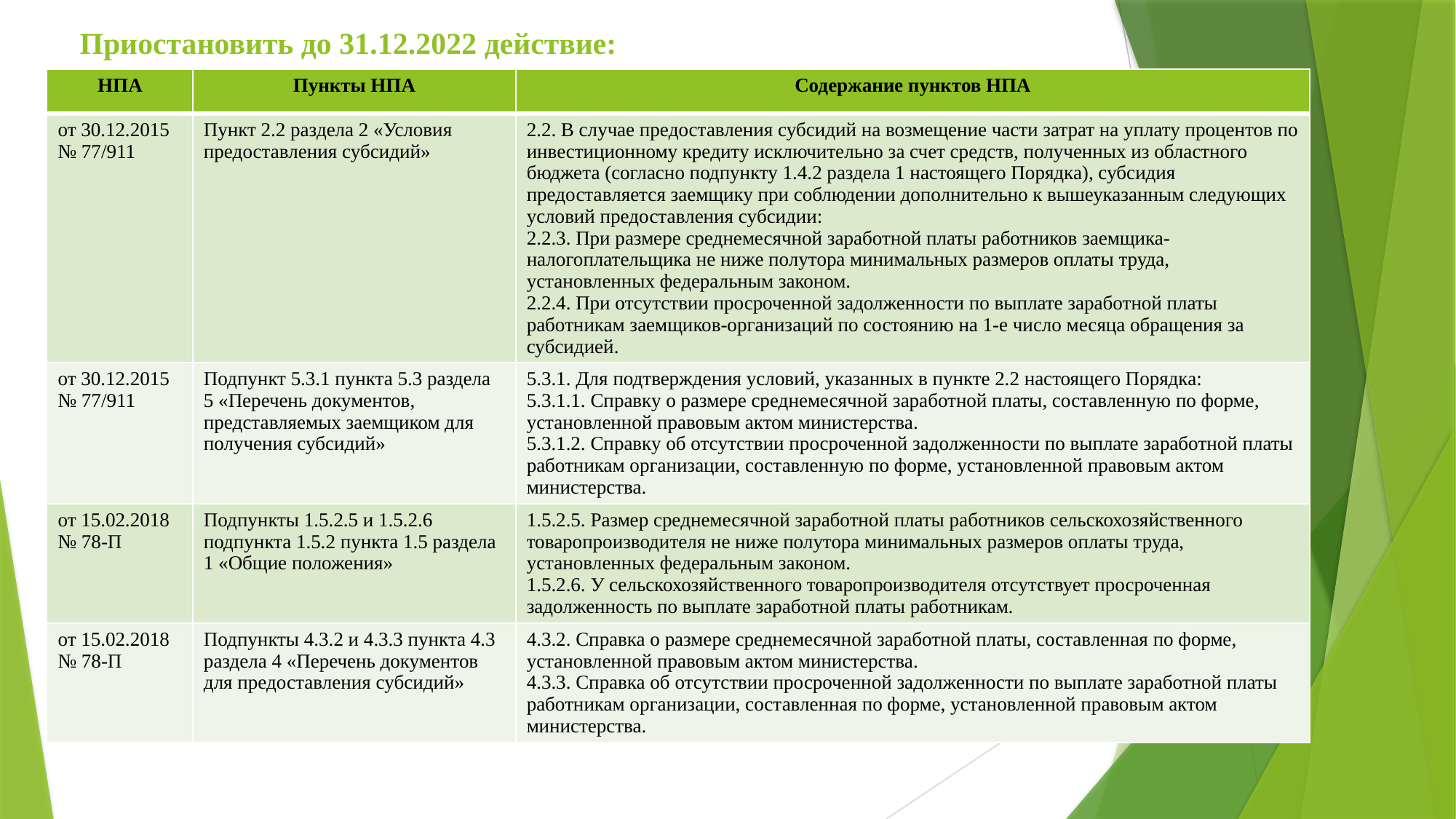

# Приостановить до 31.12.2022 действие:
| НПА | Пункты НПА | Содержание пунктов НПА |
| --- | --- | --- |
| от 30.12.2015 № 77/911 | Пункт 2.2 раздела 2 «Условия предоставления субсидий» | 2.2. В случае предоставления субсидий на возмещение части затрат на уплату процентов по инвестиционному кредиту исключительно за счет средств, полученных из областного бюджета (согласно подпункту 1.4.2 раздела 1 настоящего Порядка), субсидия предоставляется заемщику при соблюдении дополнительно к вышеуказанным следующих условий предоставления субсидии: 2.2.3. При размере среднемесячной заработной платы работников заемщика-налогоплательщика не ниже полутора минимальных размеров оплаты труда, установленных федеральным законом. 2.2.4. При отсутствии просроченной задолженности по выплате заработной платы работникам заемщиков-организаций по состоянию на 1-е число месяца обращения за субсидией. |
| от 30.12.2015 № 77/911 | Подпункт 5.3.1 пункта 5.3 раздела 5 «Перечень документов, представляемых заемщиком для получения субсидий» | 5.3.1. Для подтверждения условий, указанных в пункте 2.2 настоящего Порядка: 5.3.1.1. Справку о размере среднемесячной заработной платы, составленную по форме, установленной правовым актом министерства. 5.3.1.2. Справку об отсутствии просроченной задолженности по выплате заработной платы работникам организации, составленную по форме, установленной правовым актом министерства. |
| от 15.02.2018 № 78-П | Подпункты 1.5.2.5 и 1.5.2.6 подпункта 1.5.2 пункта 1.5 раздела 1 «Общие положения» | 1.5.2.5. Размер среднемесячной заработной платы работников сельскохозяйственного товаропроизводителя не ниже полутора минимальных размеров оплаты труда, установленных федеральным законом. 1.5.2.6. У сельскохозяйственного товаропроизводителя отсутствует просроченная задолженность по выплате заработной платы работникам. |
| от 15.02.2018 № 78-П | Подпункты 4.3.2 и 4.3.3 пункта 4.3 раздела 4 «Перечень документов для предоставления субсидий» | 4.3.2. Справка о размере среднемесячной заработной платы, составленная по форме, установленной правовым актом министерства. 4.3.3. Справка об отсутствии просроченной задолженности по выплате заработной платы работникам организации, составленная по форме, установленной правовым актом министерства. |